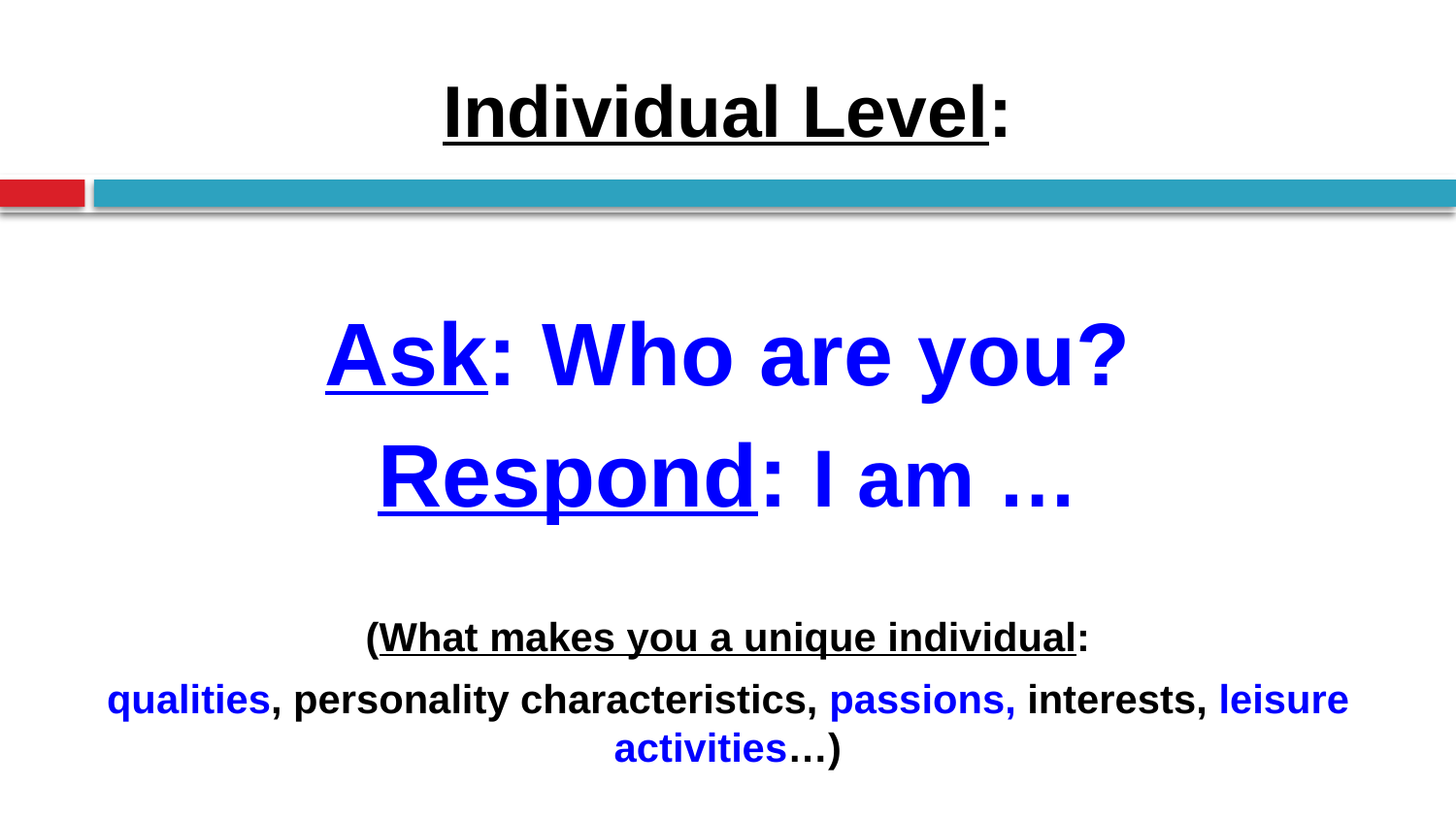

#
Individual Level:

Ask: Who are you?
Respond: I am …

(What makes you a unique individual:
qualities, personality characteristics, passions, interests, leisure activities…)